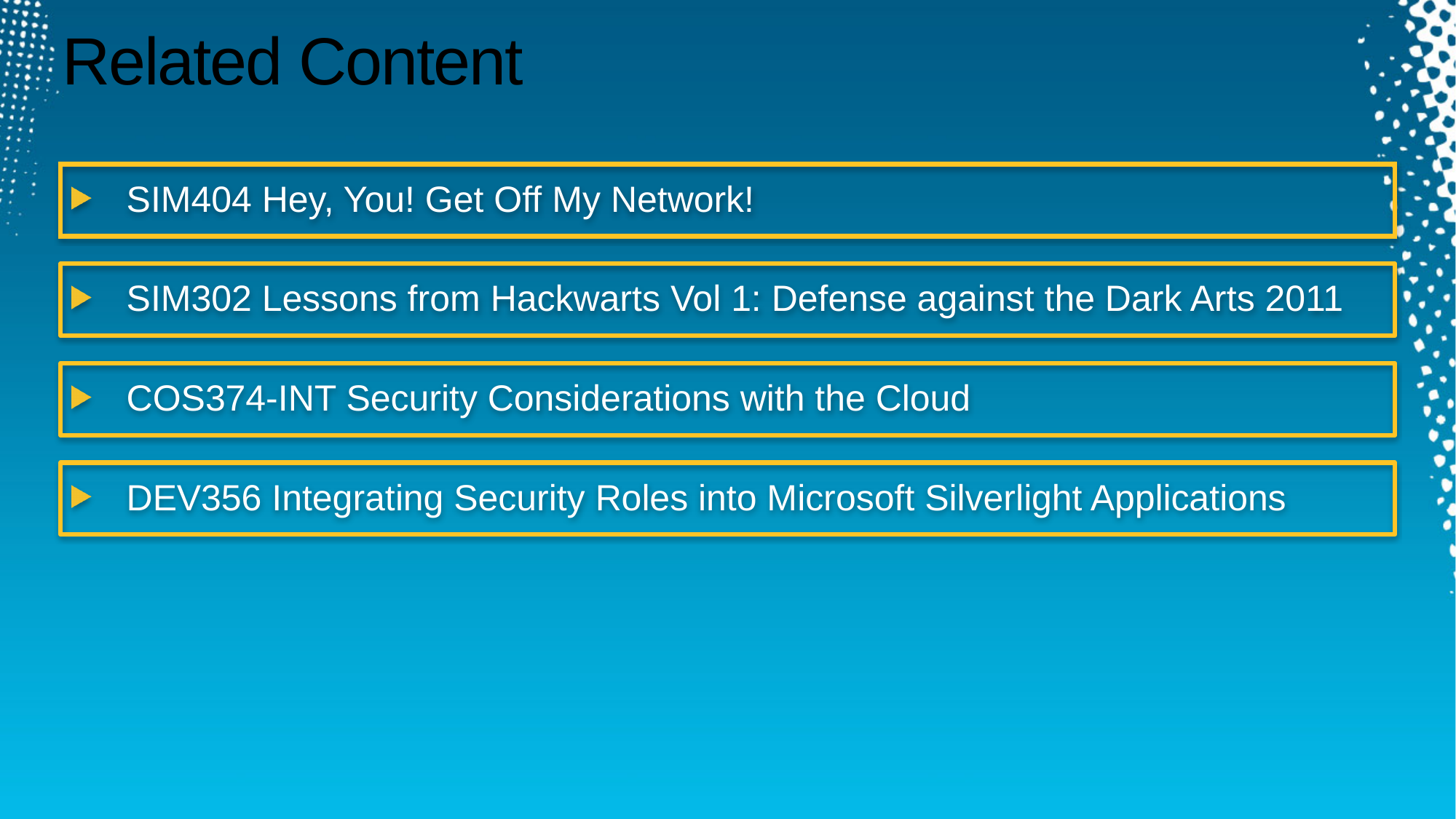

Required Slide

Speakers, please list the Breakout Sessions, Interactive Discussions, Labs, Demo Stations and Certification Exam that relate to your session. Also indicate when they can find you staffing in the TLC.

# Related Content
SIM404 Hey, You! Get Off My Network!
SIM302 Lessons from Hackwarts Vol 1: Defense against the Dark Arts 2011
COS374-INT Security Considerations with the Cloud
DEV356 Integrating Security Roles into Microsoft Silverlight Applications